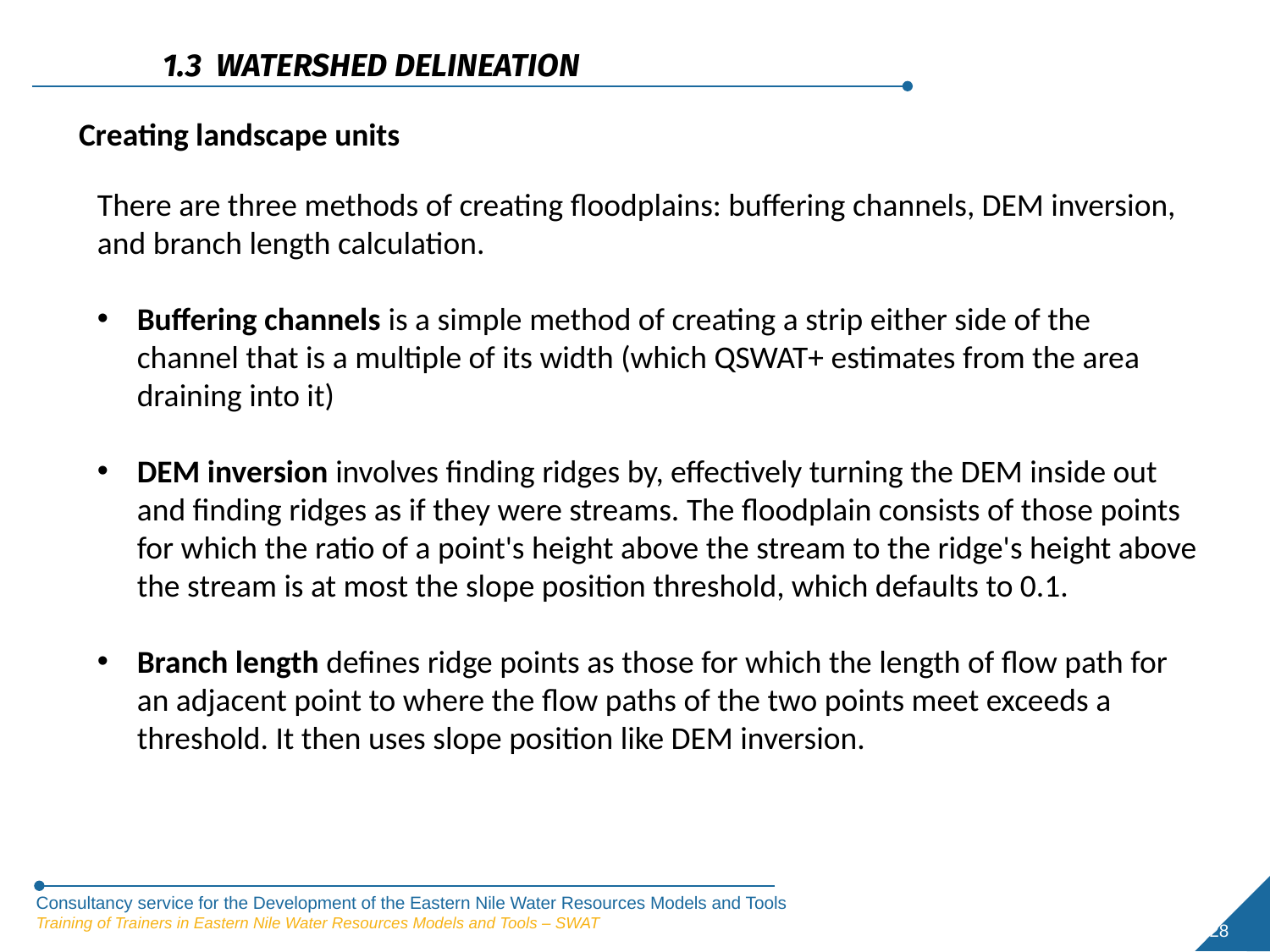

1.3  WATERSHED DELINEATION
Creating landscape units
There are three methods of creating floodplains: buffering channels, DEM inversion, and branch length calculation.

Buffering channels is a simple method of creating a strip either side of the channel that is a multiple of its width (which QSWAT+ estimates from the area draining into it)

DEM inversion involves finding ridges by, effectively turning the DEM inside out and finding ridges as if they were streams. The floodplain consists of those points for which the ratio of a point's height above the stream to the ridge's height above the stream is at most the slope position threshold, which defaults to 0.1.

Branch length defines ridge points as those for which the length of flow path for an adjacent point to where the flow paths of the two points meet exceeds a threshold. It then uses slope position like DEM inversion.